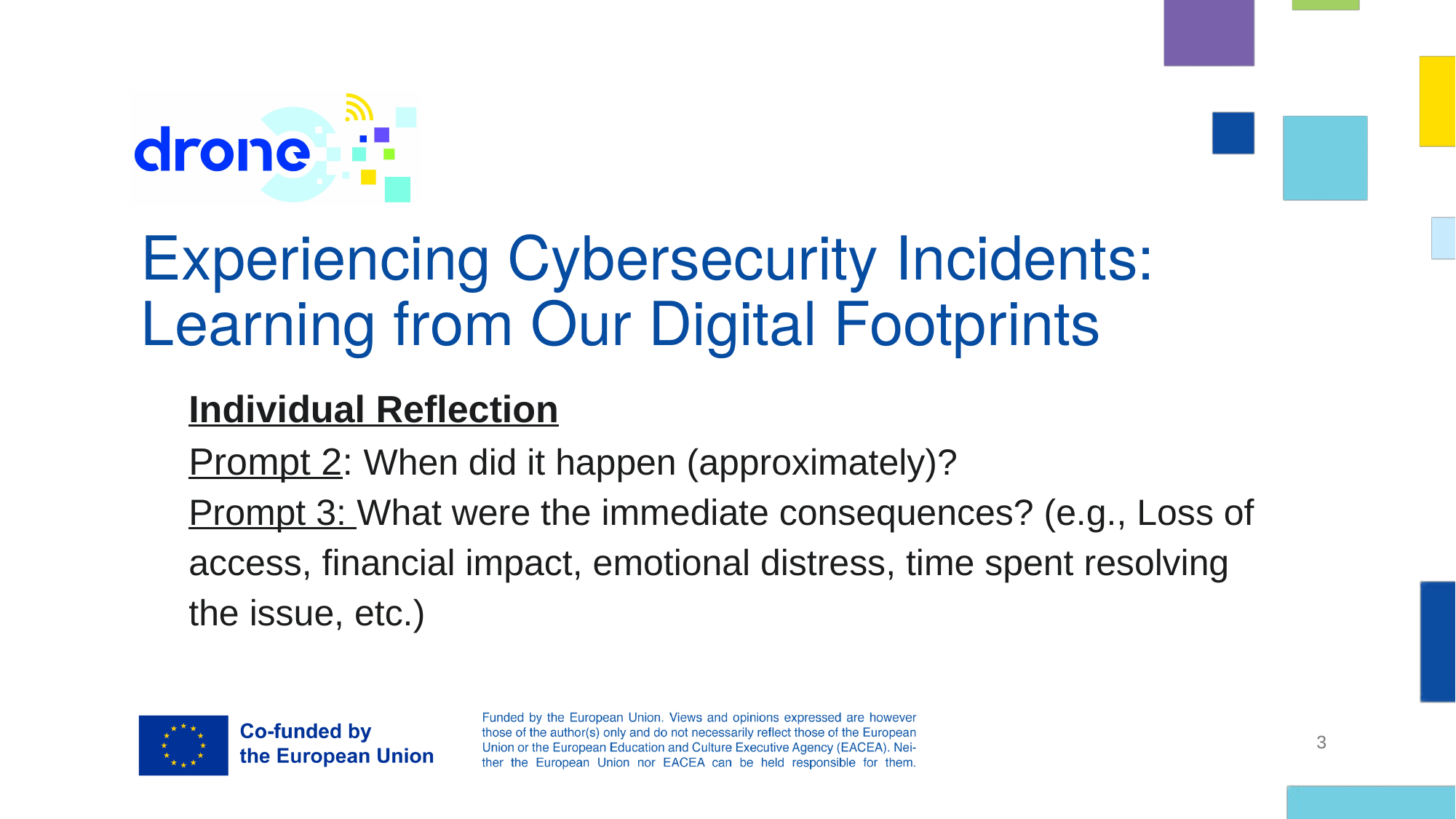

# Experiencing Cybersecurity Incidents: Learning from Our Digital Footprints
Individual Reflection
Prompt 2: When did it happen (approximately)?
Prompt 3: What were the immediate consequences? (e.g., Loss of access, financial impact, emotional distress, time spent resolving the issue, etc.)
3